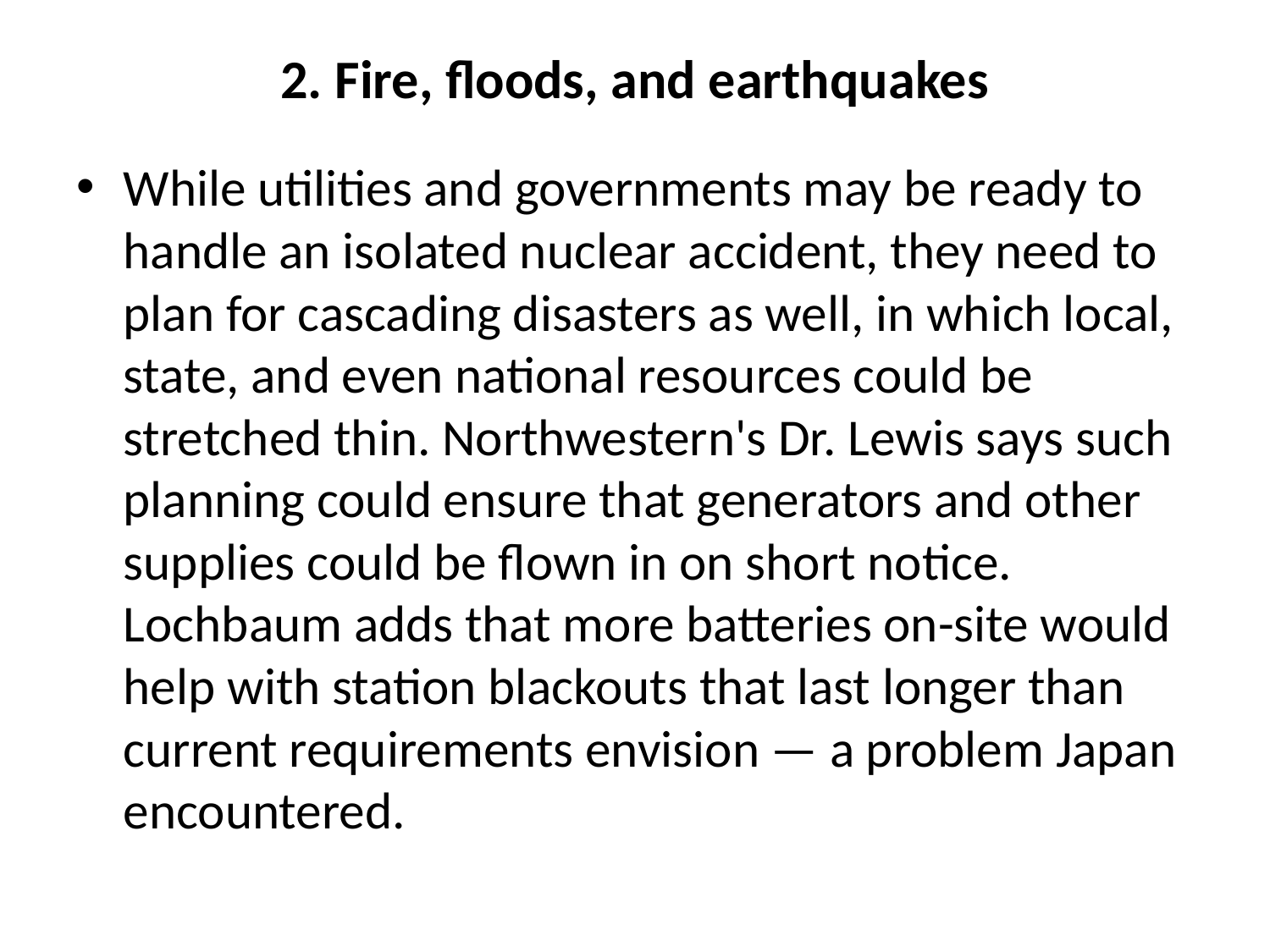

# 2. Fire, floods, and earthquakes
While utilities and governments may be ready to handle an isolated nuclear accident, they need to plan for cascading disasters as well, in which local, state, and even national resources could be stretched thin. Northwestern's Dr. Lewis says such planning could ensure that generators and other supplies could be flown in on short notice. Lochbaum adds that more batteries on-site would help with station blackouts that last longer than current requirements envision — a problem Japan encountered.